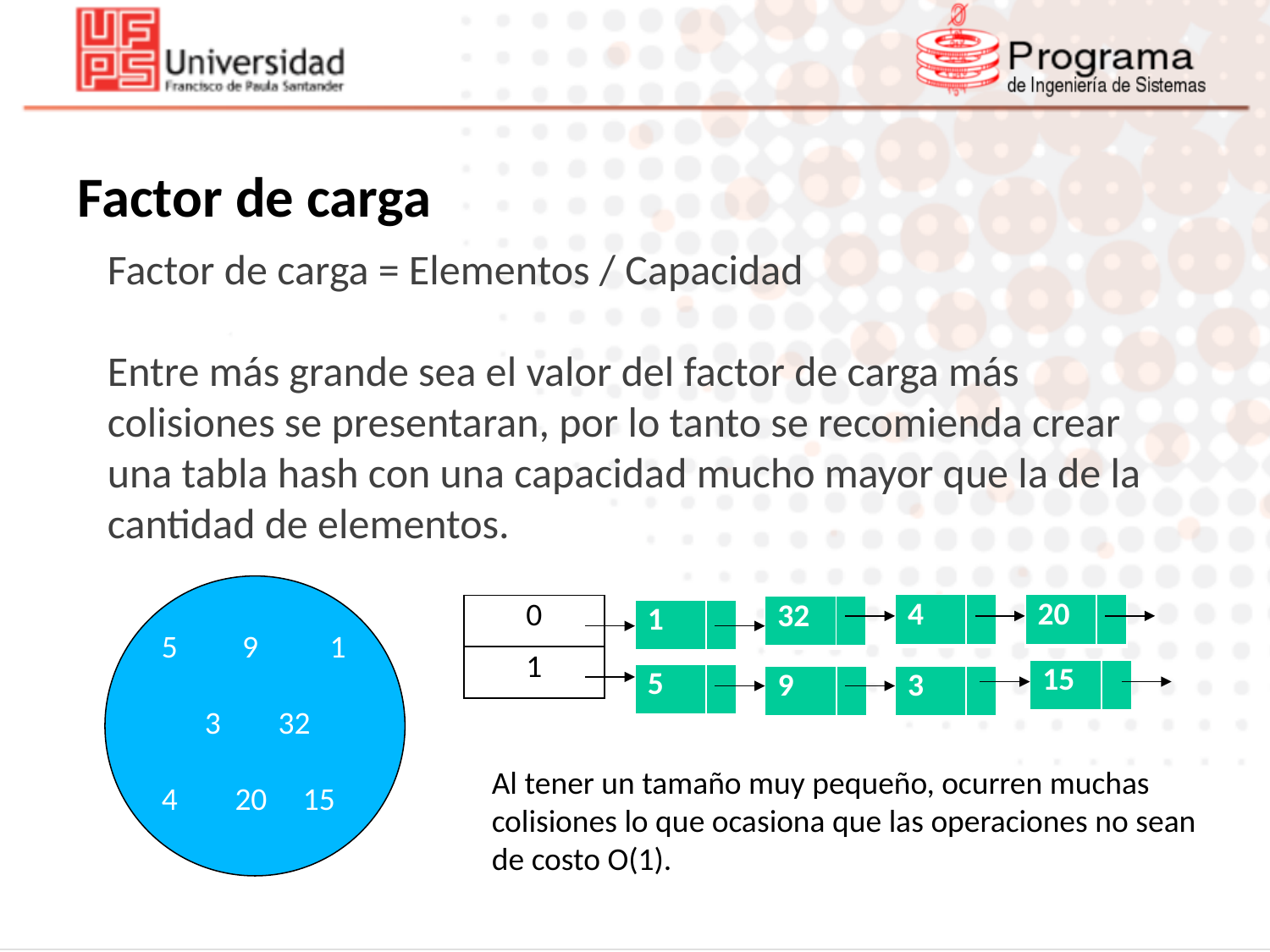

Factor de carga
Factor de carga = Elementos / Capacidad

Entre más grande sea el valor del factor de carga más colisiones se presentaran, por lo tanto se recomienda crear una tabla hash con una capacidad mucho mayor que la de la cantidad de elementos.

5         9          1

      3        32

4        20     15
| 4 |  |
| --- | --- |
| 20 |  |
| --- | --- |
| 0 |
| --- |
| 1 |
| 32 |  |
| --- | --- |
| 1 |  |
| --- | --- |
| 15 |  |
| --- | --- |
| 5 |  |
| --- | --- |
| 9 |  |
| --- | --- |
| 3 |  |
| --- | --- |
Al tener un tamaño muy pequeño, ocurren muchas
colisiones lo que ocasiona que las operaciones no sean
de costo O(1).